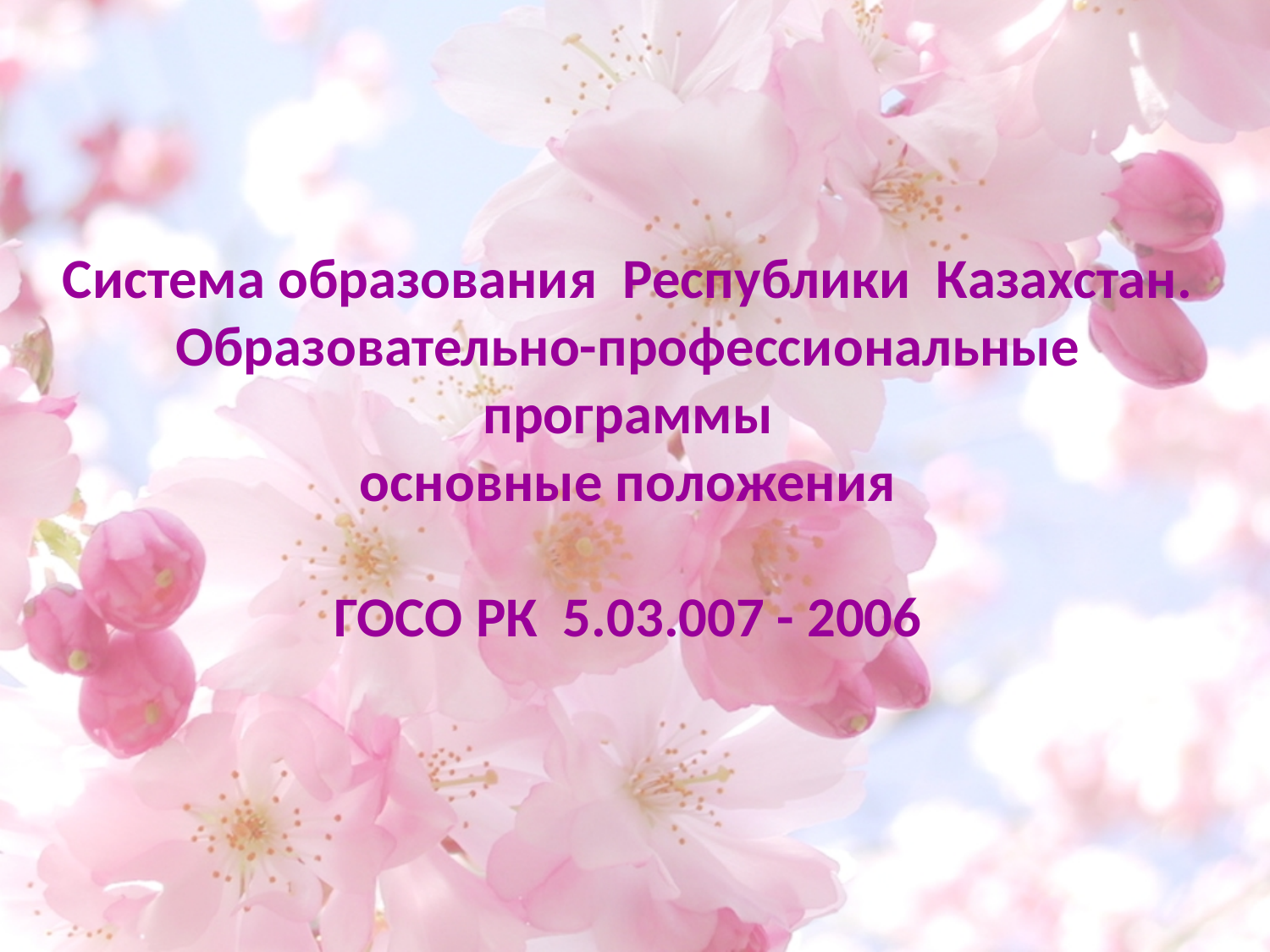

Система образования  Республики  Казахстан.
Образовательно-профессиональные программы
основные положения

ГОСО РК  5.03.007 - 2006